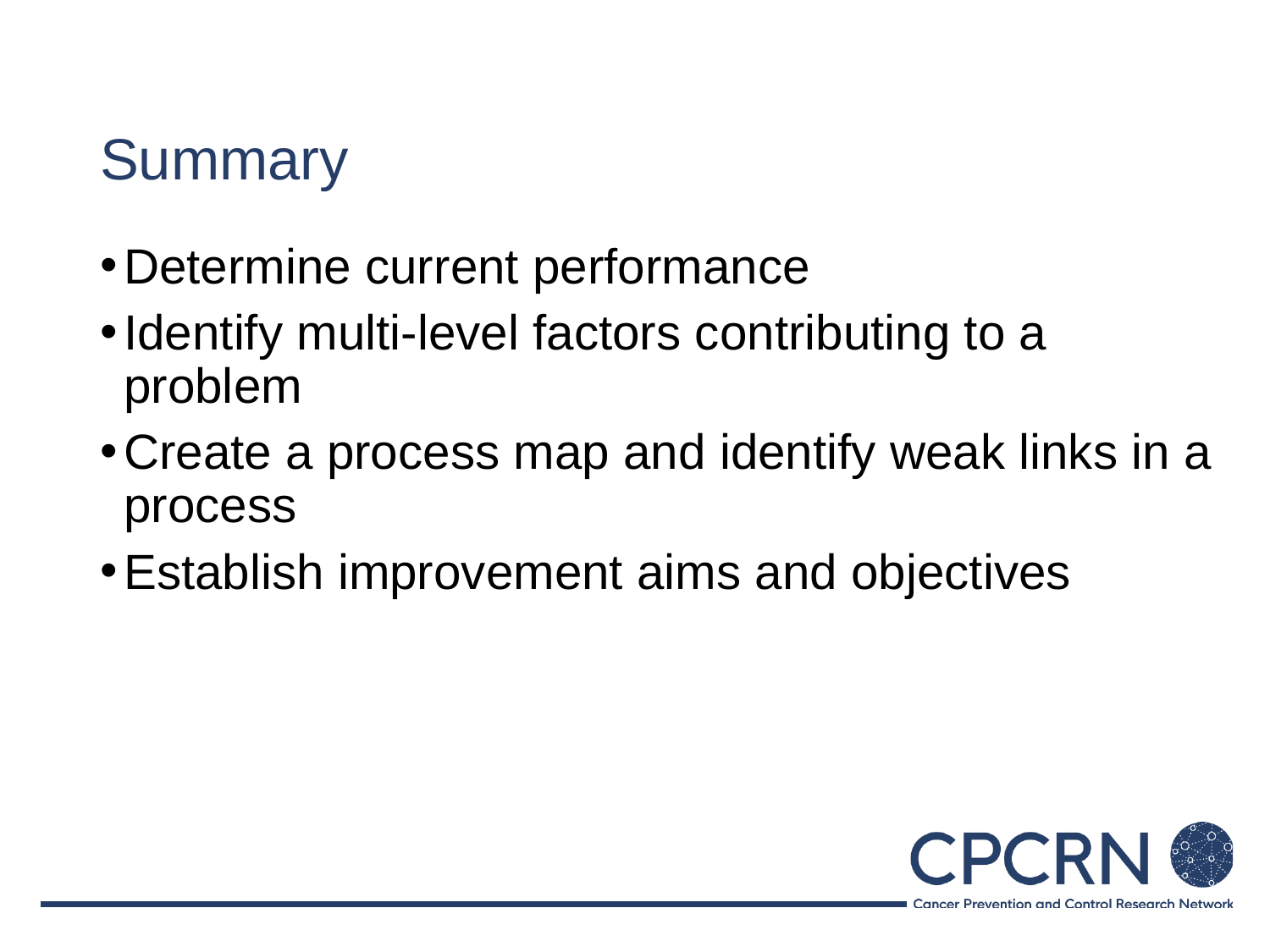

# Summary
Determine current performance
Identify multi-level factors contributing to a problem
Create a process map and identify weak links in a process
Establish improvement aims and objectives